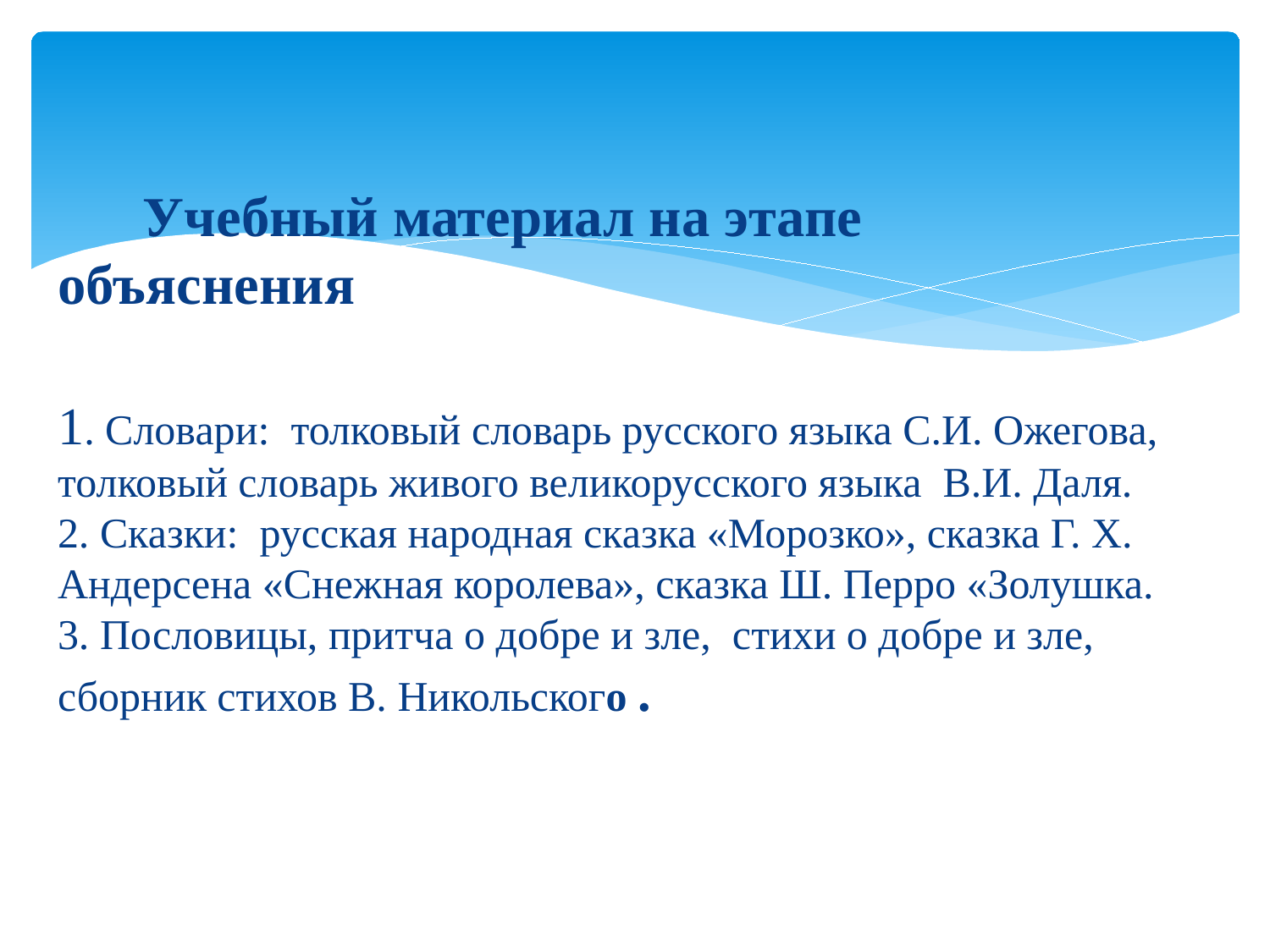

# Учебный материал на этапе           объяснения 1. Словари:  толковый словарь русского языка С.И. Ожегова, толковый словарь живого великорусского языка  В.И. Даля. 2. Сказки:  русская народная сказка «Морозко», сказка Г. Х. Андерсена «Снежная королева», сказка Ш. Перро «Золушка. 3. Пословицы, притча о добре и зле,  стихи о добре и зле, сборник стихов В. Никольского .